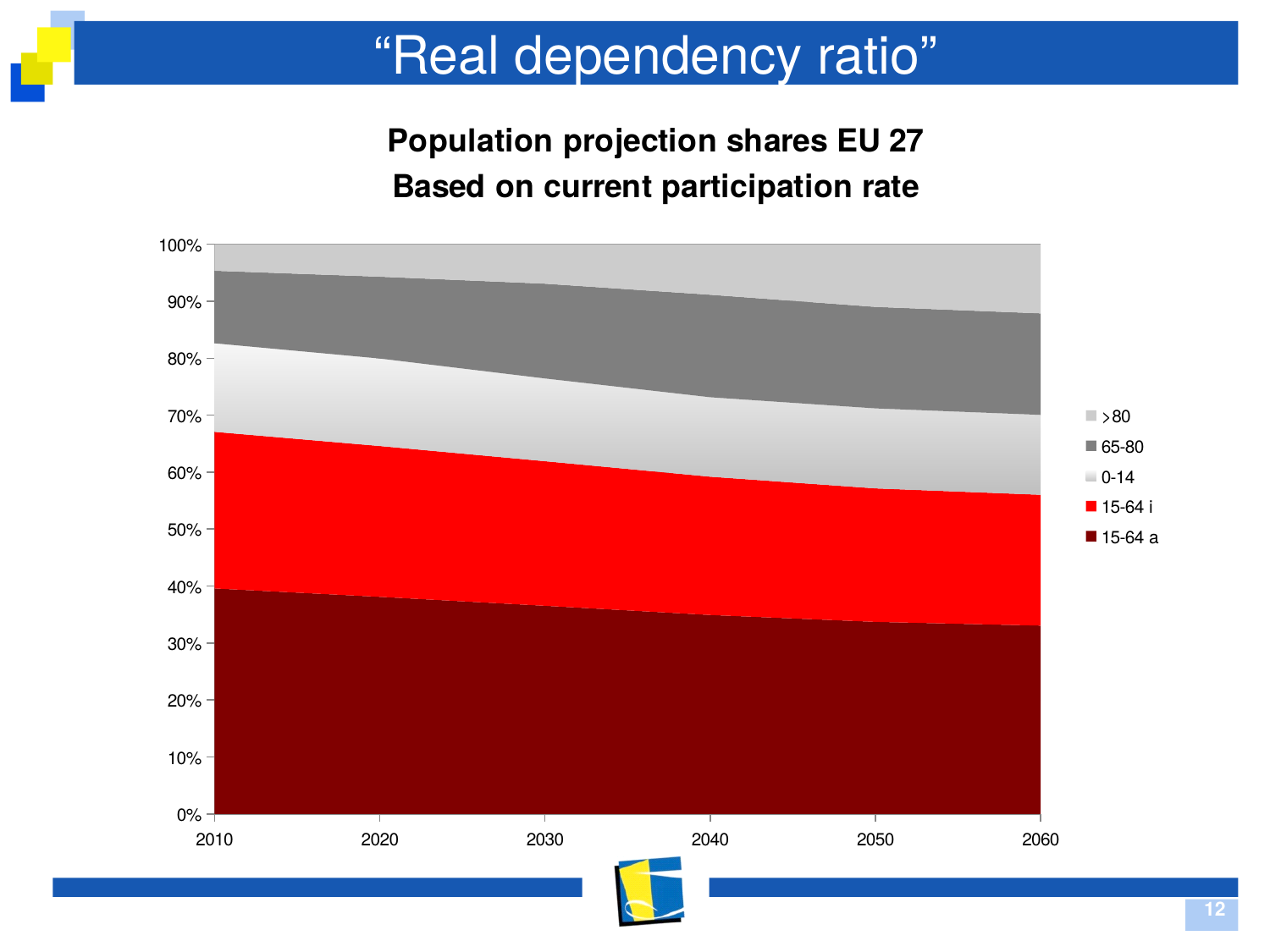

# “Real dependency ratio”

### Chart: Population projection shares EU 27
Based on current participation rate

| Category | 15-64 a | 15-64 i | 0-14 | 65-80 | >80 |
|---|---|---|---|---|---|
| 2010.0 | 197642.566 | 137344.834 | 77624.5 | 63522.8 | 23254.7 |
| 2020.0 | 195813.507 | 136073.793 | 78898.1 | 73771.1 | 29281.1 |
| 2030.0 | 189946.724 | 131996.876 | 75533.4 | 86442.8 | 36022.3 |
| 2040.0 | 181630.143 | 126217.557 | 72610.4 | 93559.2 | 46085.2 |
| 2050.0 | 173720.957 | 120721.343 | 72413.7 | 91807.5 | 56640.0 |
| 2060.0 | 167142.634 | 116149.966 | 70952.3 | 90121.6 | 61352.0 |
12